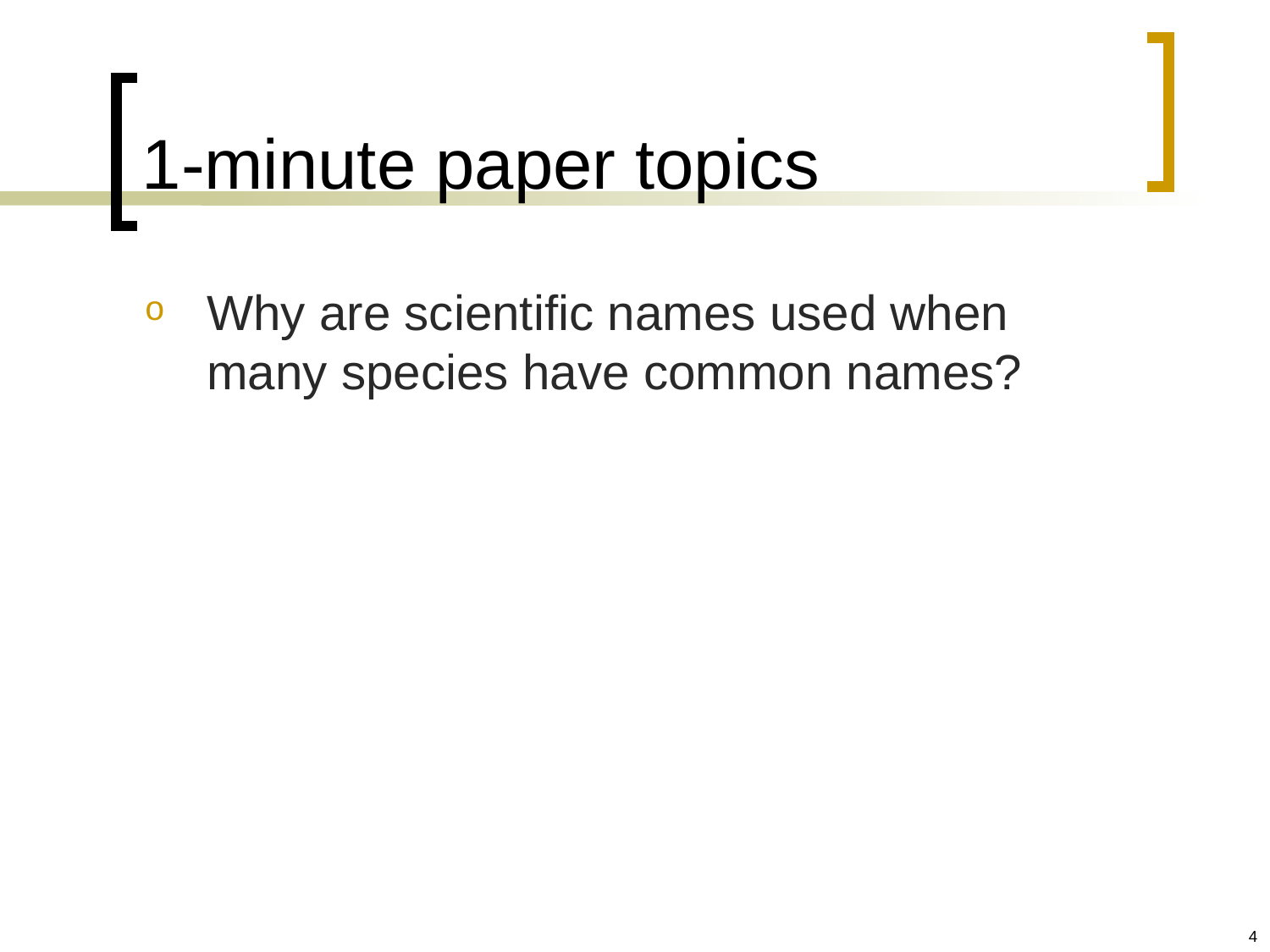

# 1-minute paper topics
Why are scientific names used when many species have common names?